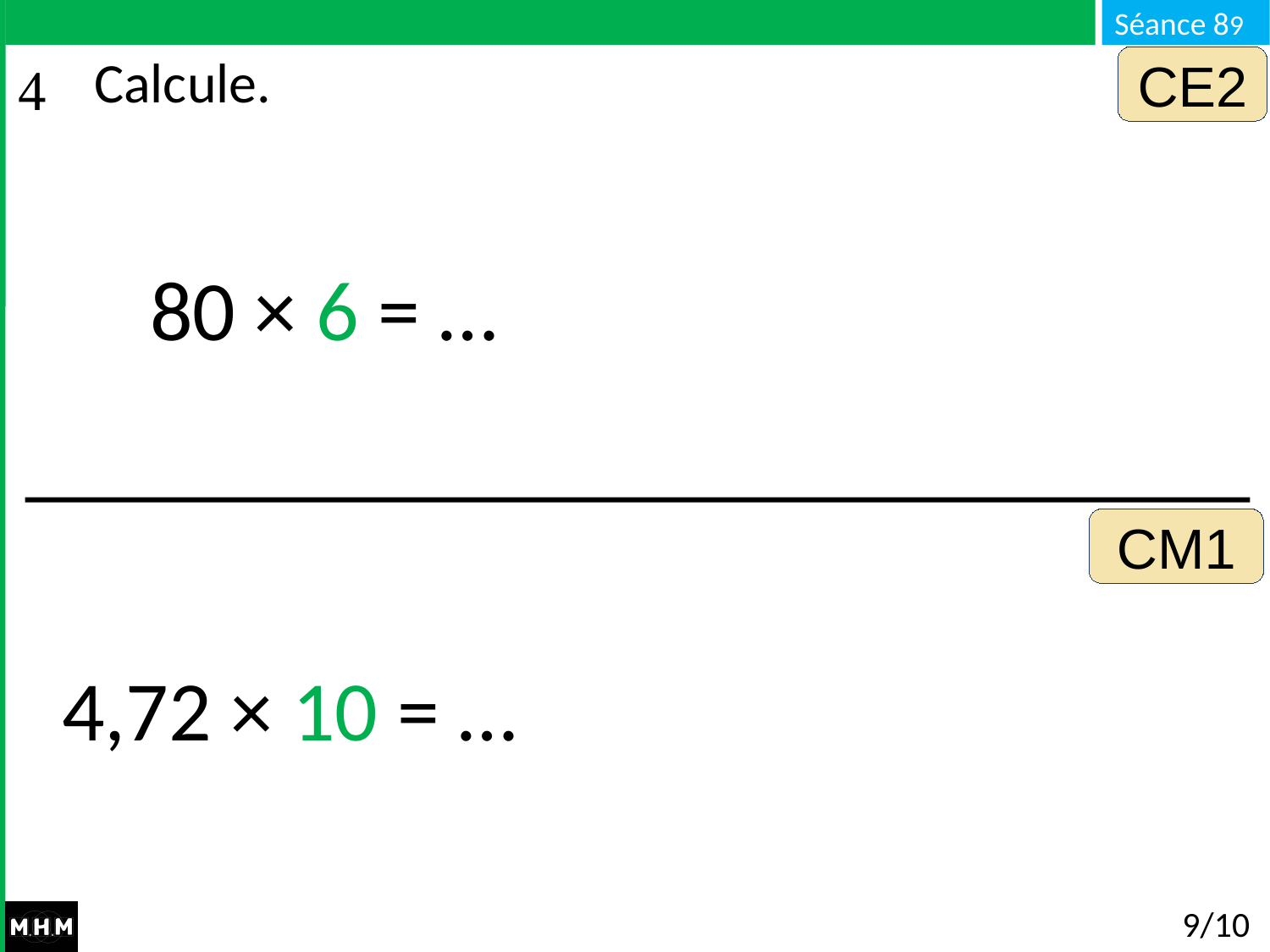

CE2
# Calcule.
80 × 6 = …

CM1
4,72 × 10 = …
9/10